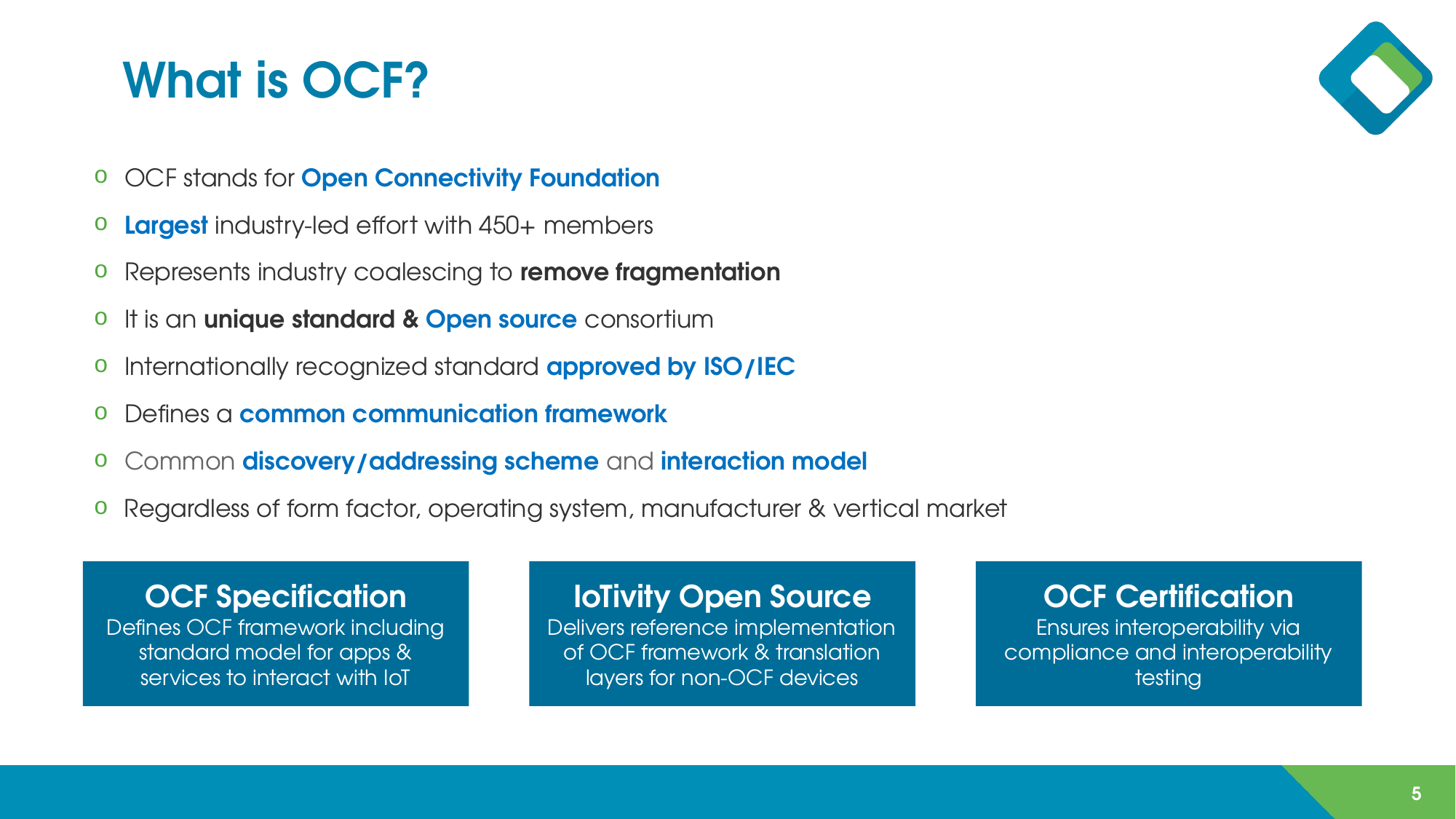

# What is OCF?
OCF stands for Open Connectivity Foundation
Largest industry-led effort with 450+ members
Represents industry coalescing to remove fragmentation
It is an unique standard & Open source consortium
Internationally recognized standard approved by ISO/IEC
Defines a common communication framework
Common discovery/addressing scheme and interaction model
Regardless of form factor, operating system, manufacturer & vertical market
OCF Specification
Defines OCF framework including standard model for apps & services to interact with IoT
IoTivity Open Source
Delivers reference implementation of OCF framework & translation layers for non-OCF devices
OCF Certification
Ensures interoperability via compliance and interoperability testing